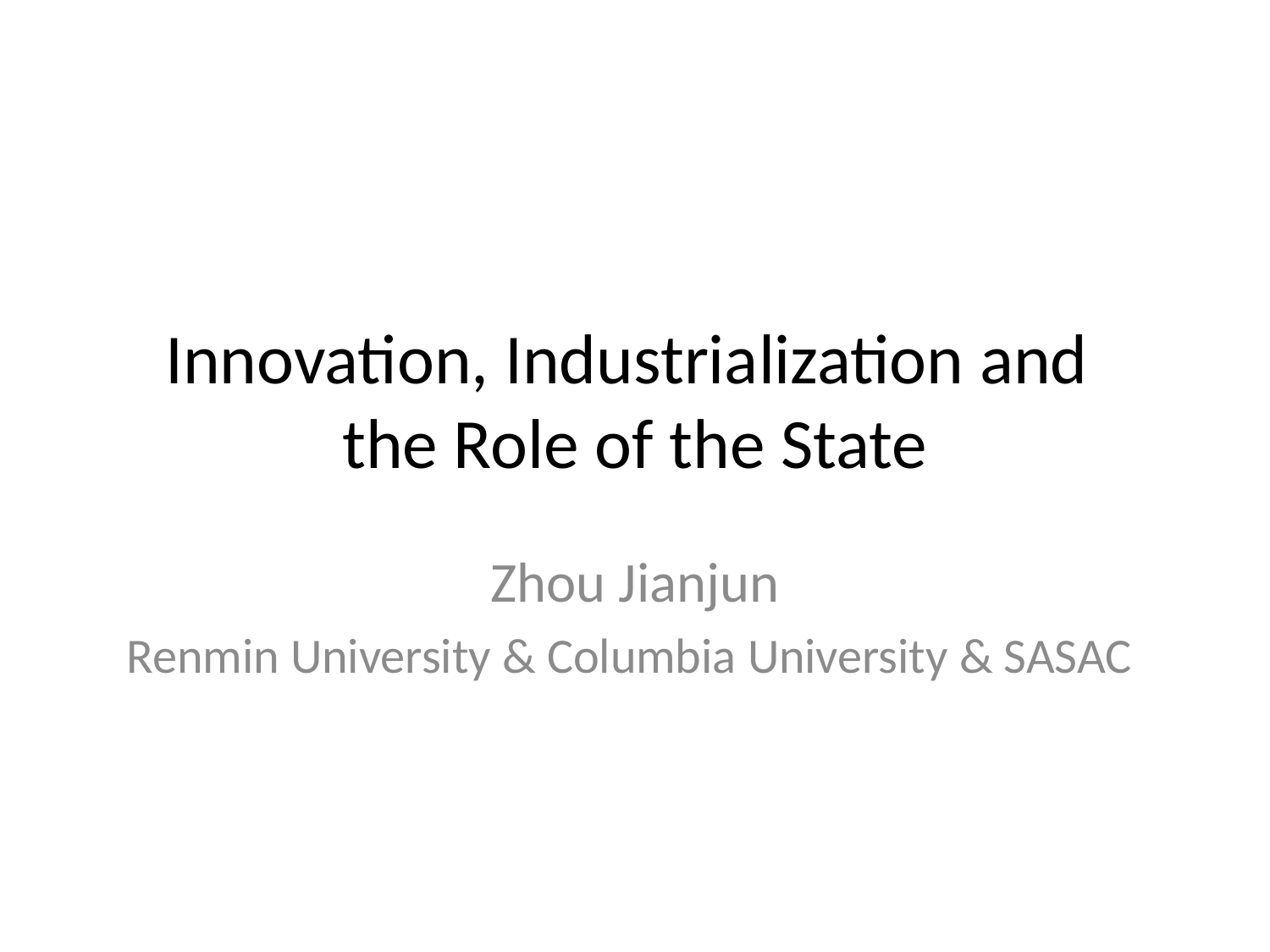

# Innovation, Industrialization and the Role of the State
Zhou Jianjun
Renmin University & Columbia University & SASAC